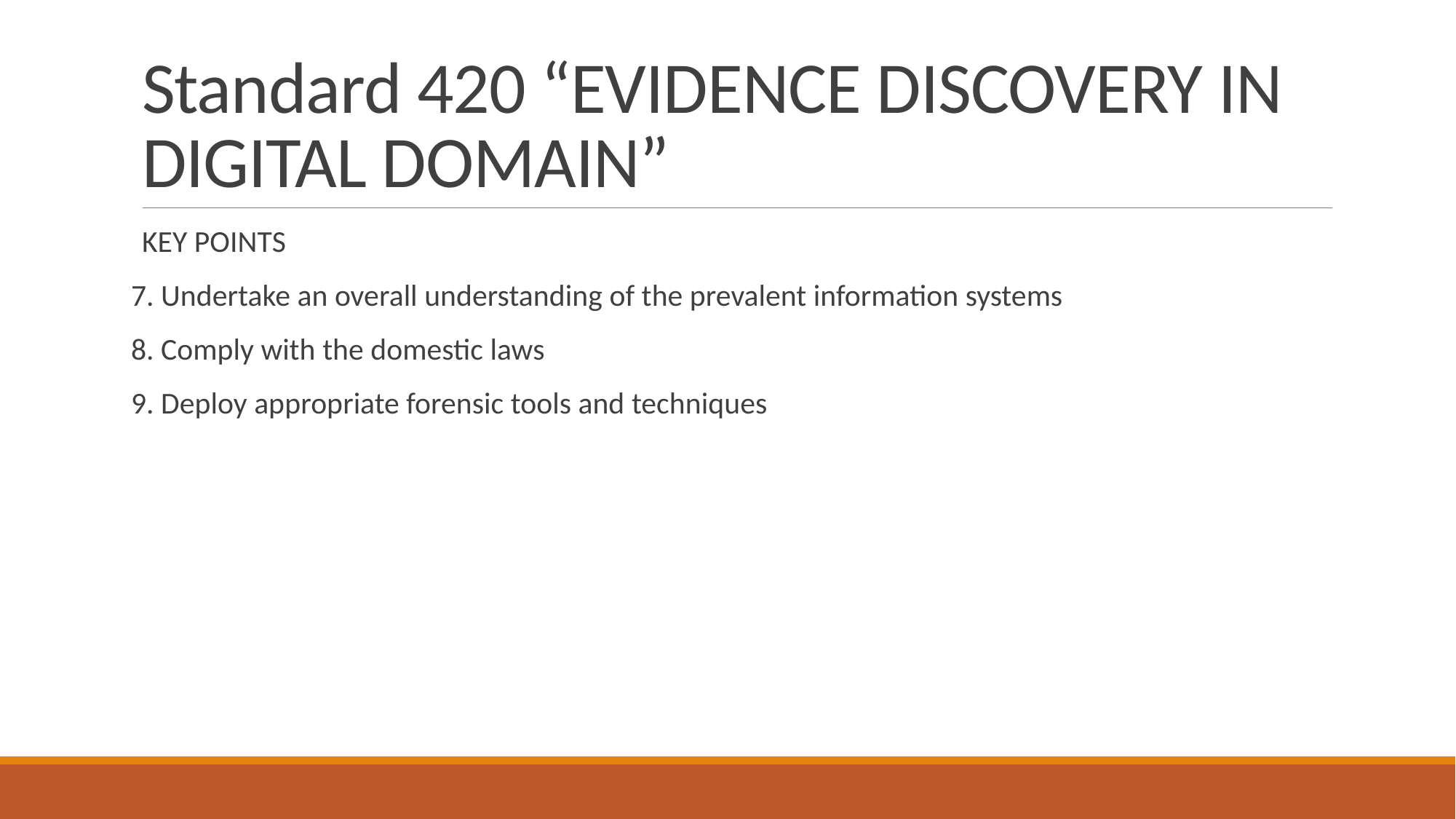

# Standard 420 “EVIDENCE DISCOVERY IN DIGITAL DOMAIN”
KEY POINTS
7. Undertake an overall understanding of the prevalent information systems
8. Comply with the domestic laws
9. Deploy appropriate forensic tools and techniques